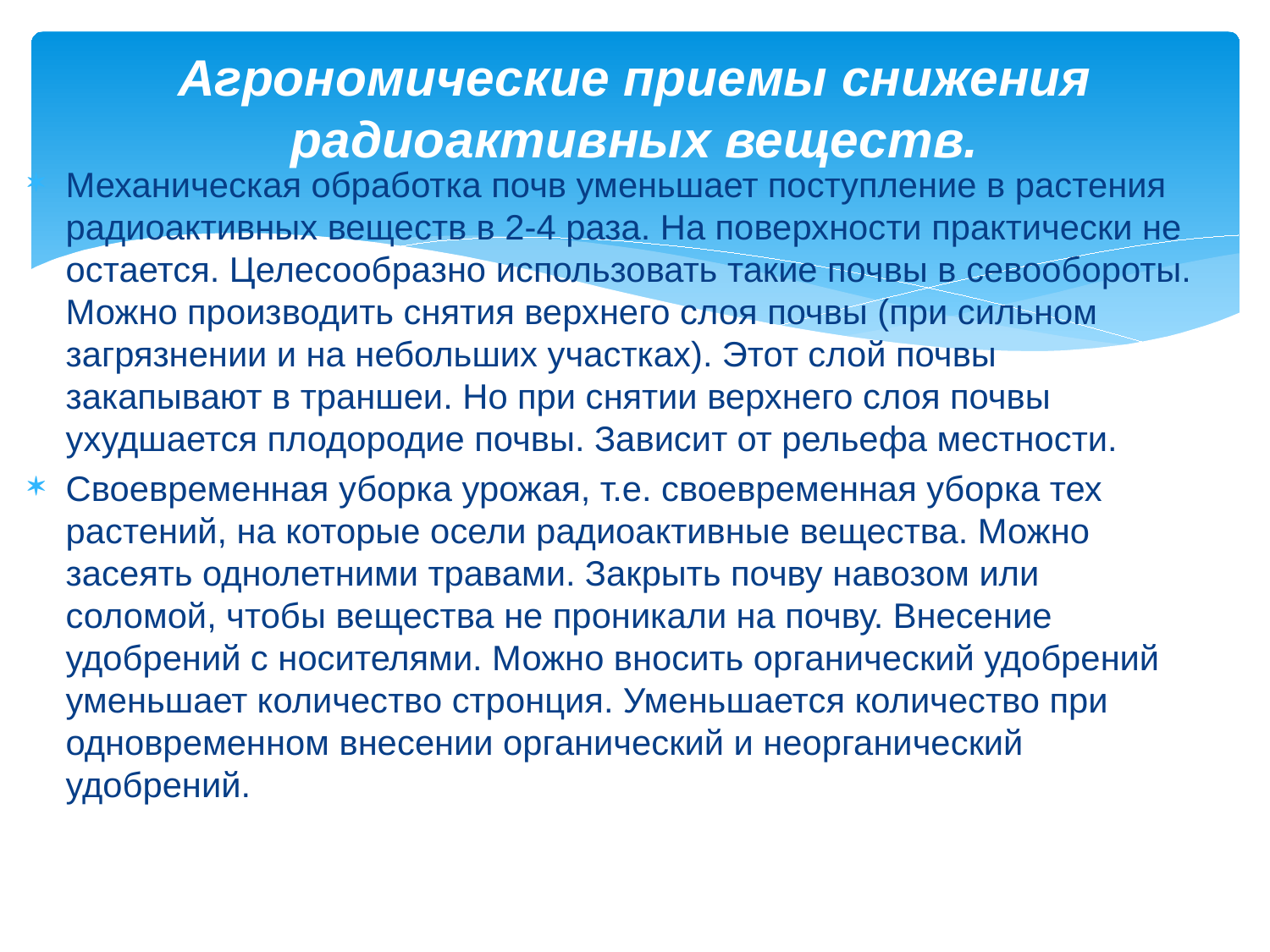

# Агрономические приемы снижения радиоактивных веществ.
Механическая обработка почв уменьшает поступление в растения радиоактивных веществ в 2-4 раза. На поверхности практически не остается. Целесообразно использовать такие почвы в севообороты. Можно производить снятия верхнего слоя почвы (при сильном загрязнении и на небольших участках). Этот слой почвы закапывают в траншеи. Но при снятии верхнего слоя почвы ухудшается плодородие почвы. Зависит от рельефа местности.
Своевременная уборка урожая, т.е. своевременная уборка тех растений, на которые осели радиоактивные вещества. Можно засеять однолетними травами. Закрыть почву навозом или соломой, чтобы вещества не проникали на почву. Внесение удобрений с носителями. Можно вносить органический удобрений уменьшает количество стронция. Уменьшается количество при одновременном внесении органический и неорганический удобрений.